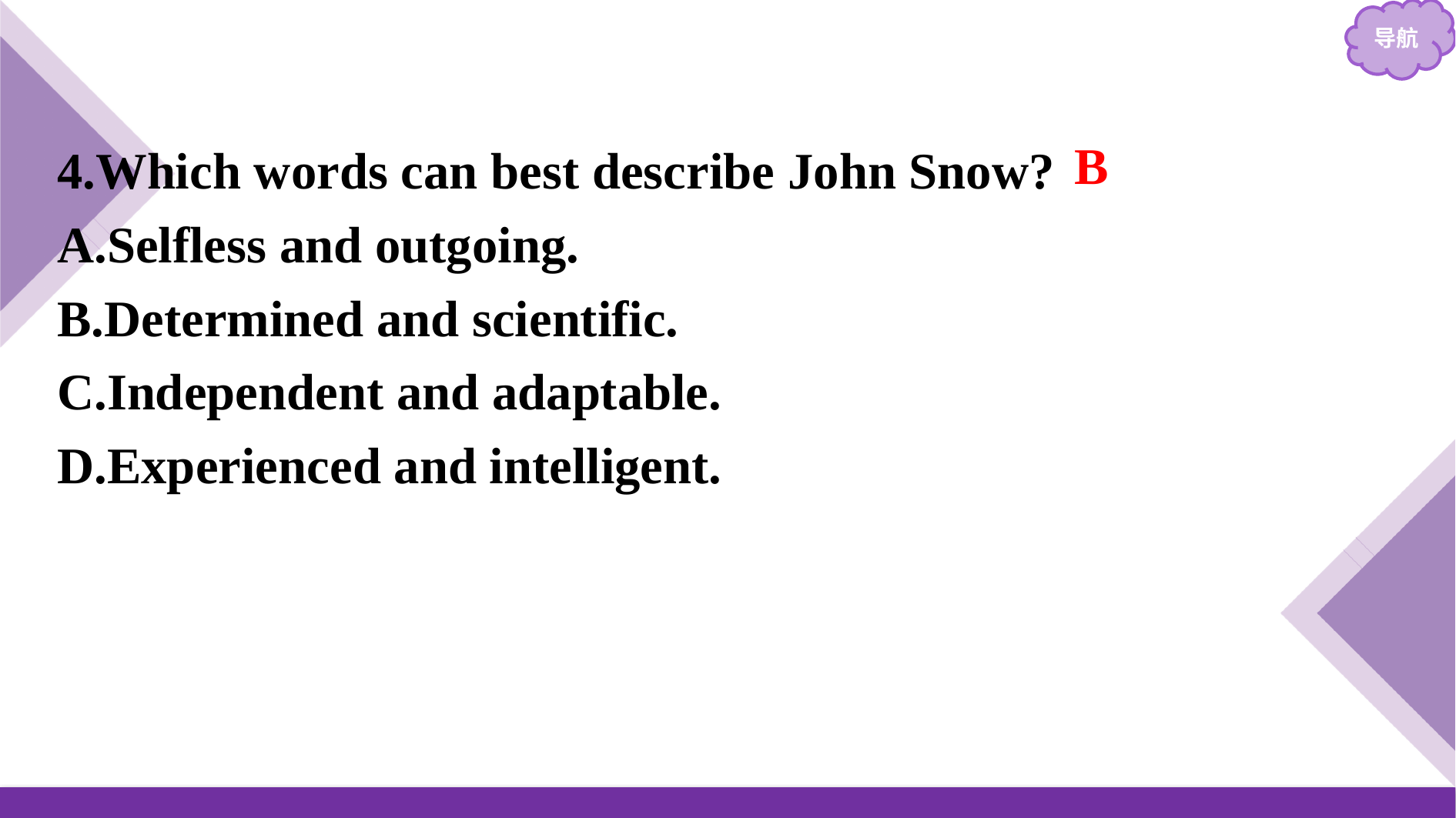

4.Which words can best describe John Snow?
A.Selfless and outgoing.
B.Determined and scientific.
C.Independent and adaptable.
D.Experienced and intelligent.
B